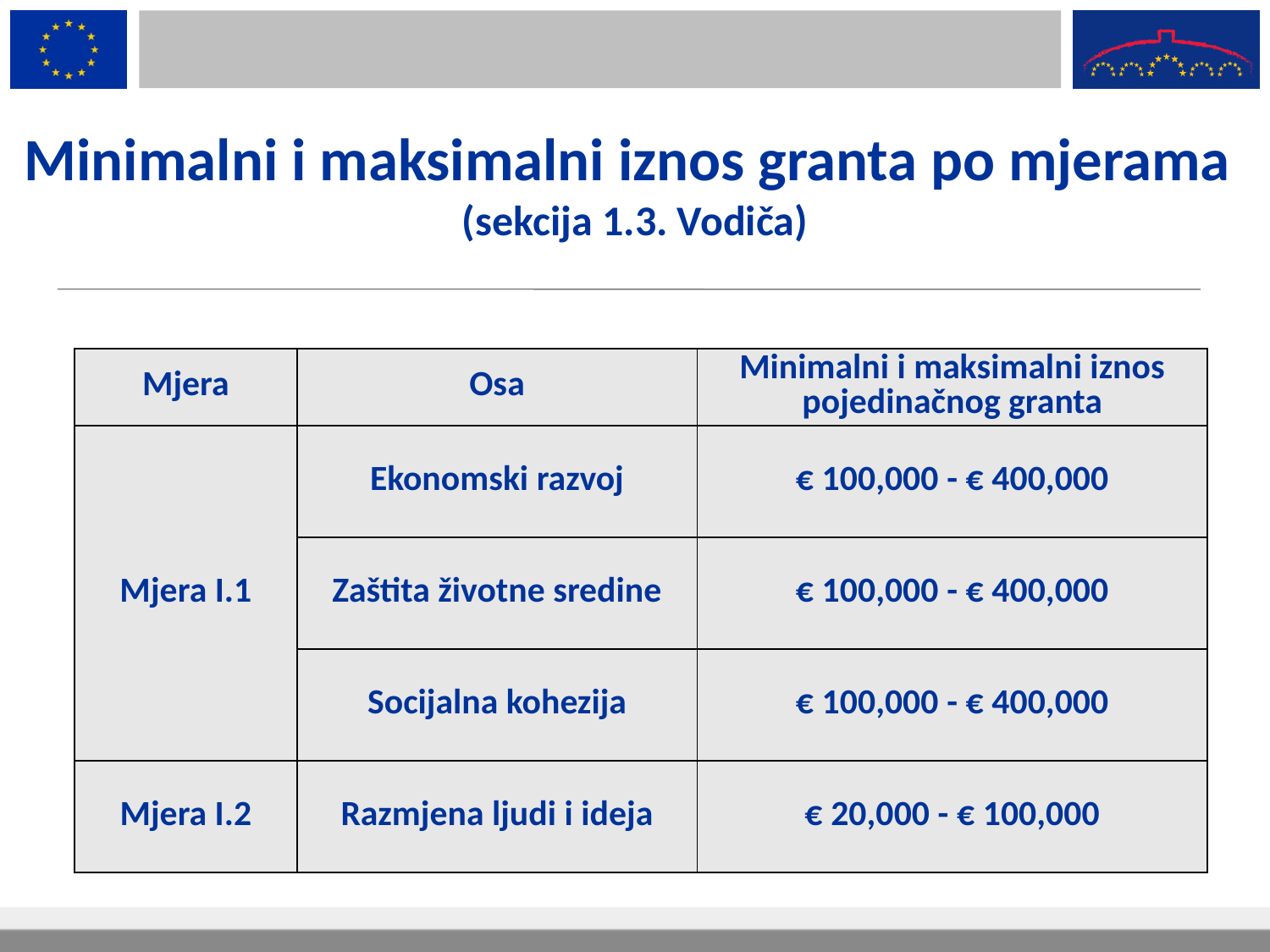

Minimalni i maksimalni iznos granta po mjerama
(sekcija 1.3. Vodiča)
| Mjera | Osa | Minimalni i maksimalni iznos pojedinačnog granta |
| --- | --- | --- |
| Mjera I.1 | Ekonomski razvoj | € 100,000 - € 400,000 |
|  | Zaštita životne sredine | € 100,000 - € 400,000 |
|  | Socijalna kohezija | € 100,000 - € 400,000 |
| Mjera I.2 | Razmjena ljudi i ideja | € 20,000 - € 100,000 |